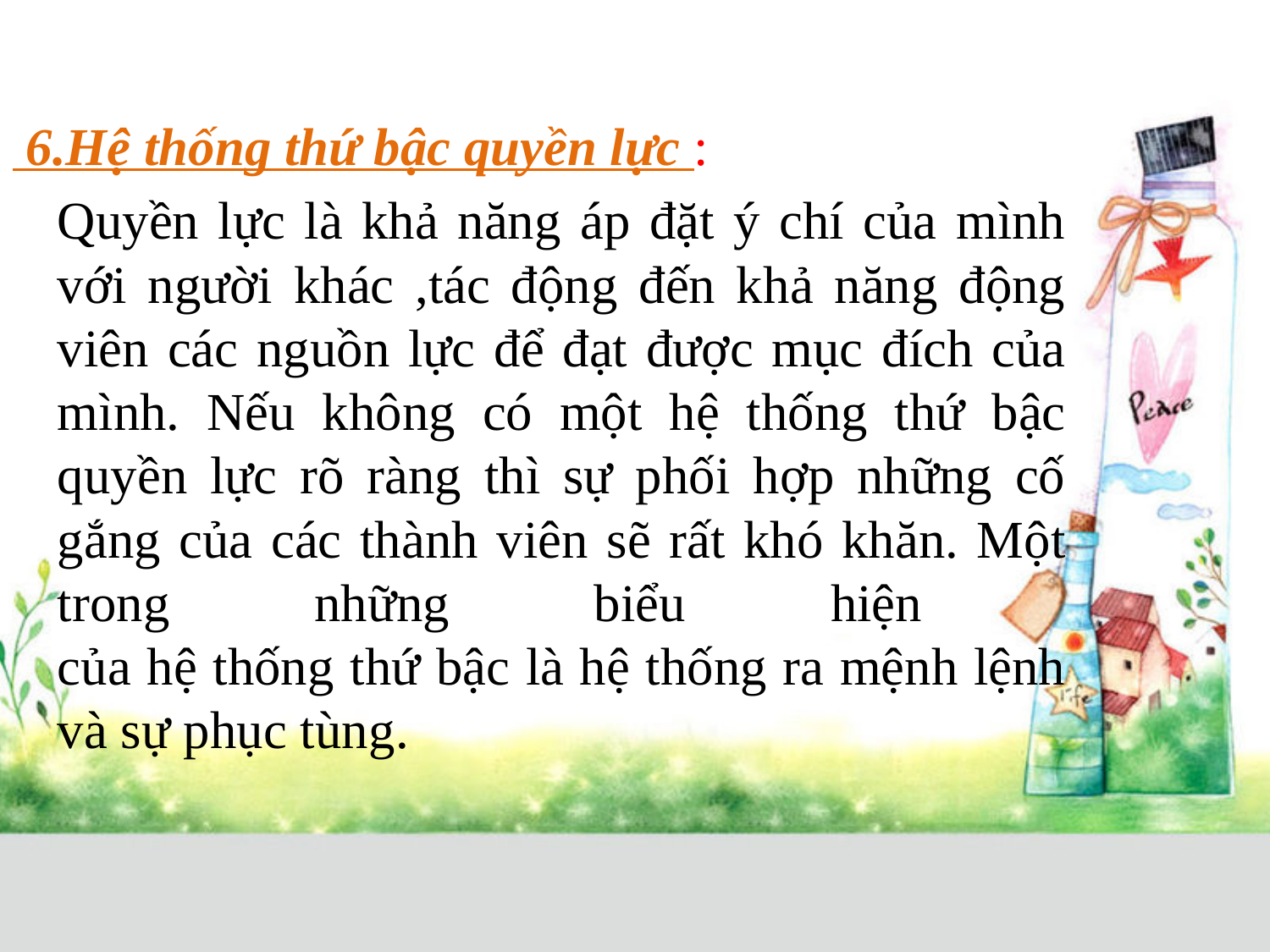

6.Hệ thống thứ bậc quyền lực :
	Quyền lực là khả năng áp đặt ý chí của mình với người khác ,tác động đến khả năng động viên các nguồn lực để đạt được mục đích của mình. Nếu không có một hệ thống thứ bậc quyền lực rõ ràng thì sự phối hợp những cố gắng của các thành viên sẽ rất khó khăn. Một trong những biểu hiện
của hệ thống thứ bậc là hệ thống ra mệnh lệnh và sự phục tùng.